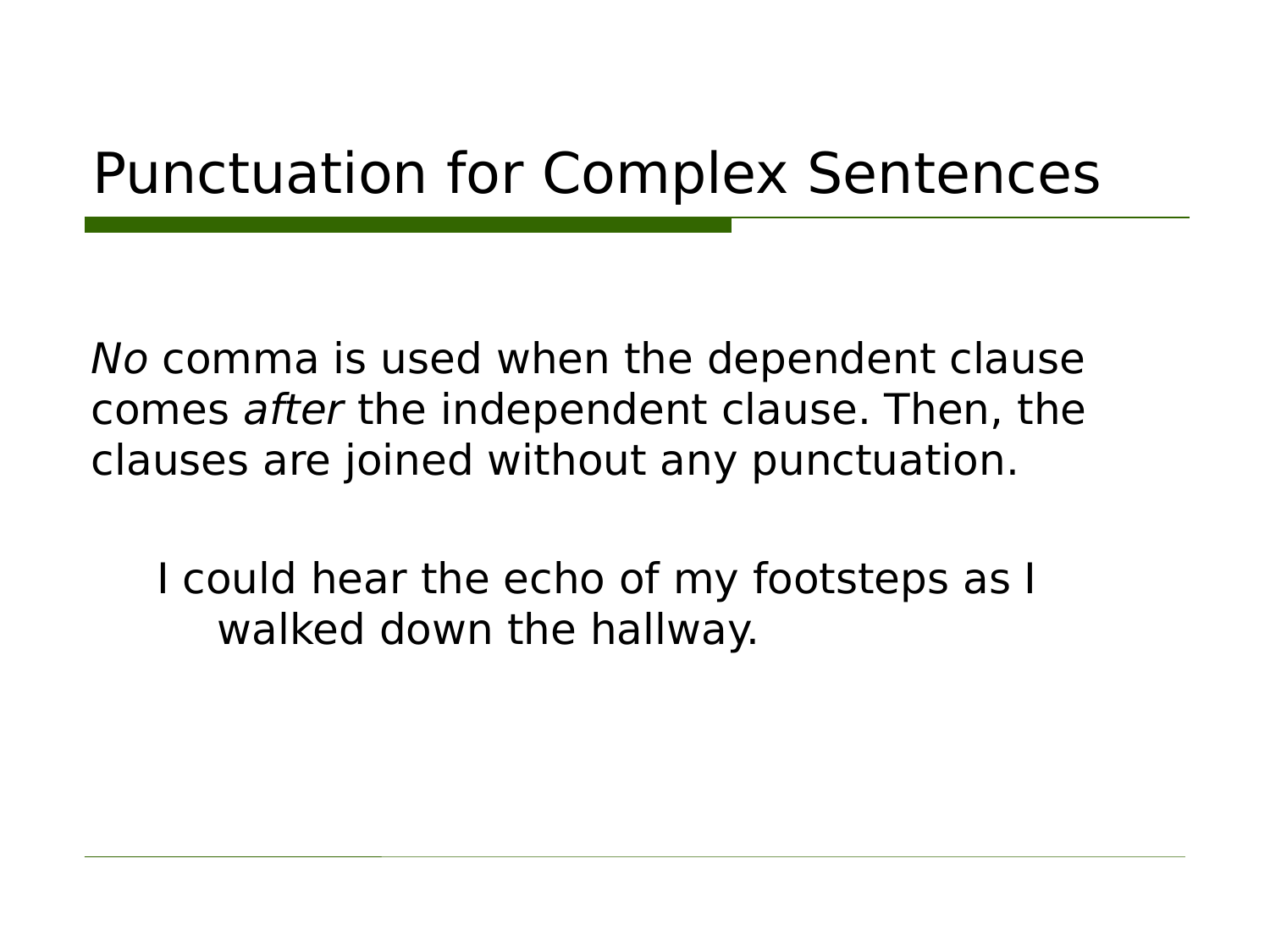

# Punctuation for Complex Sentences
No comma is used when the dependent clause
comes after the independent clause. Then, the
clauses are joined without any punctuation.

I could hear the echo of my footsteps as I walked down the hallway.